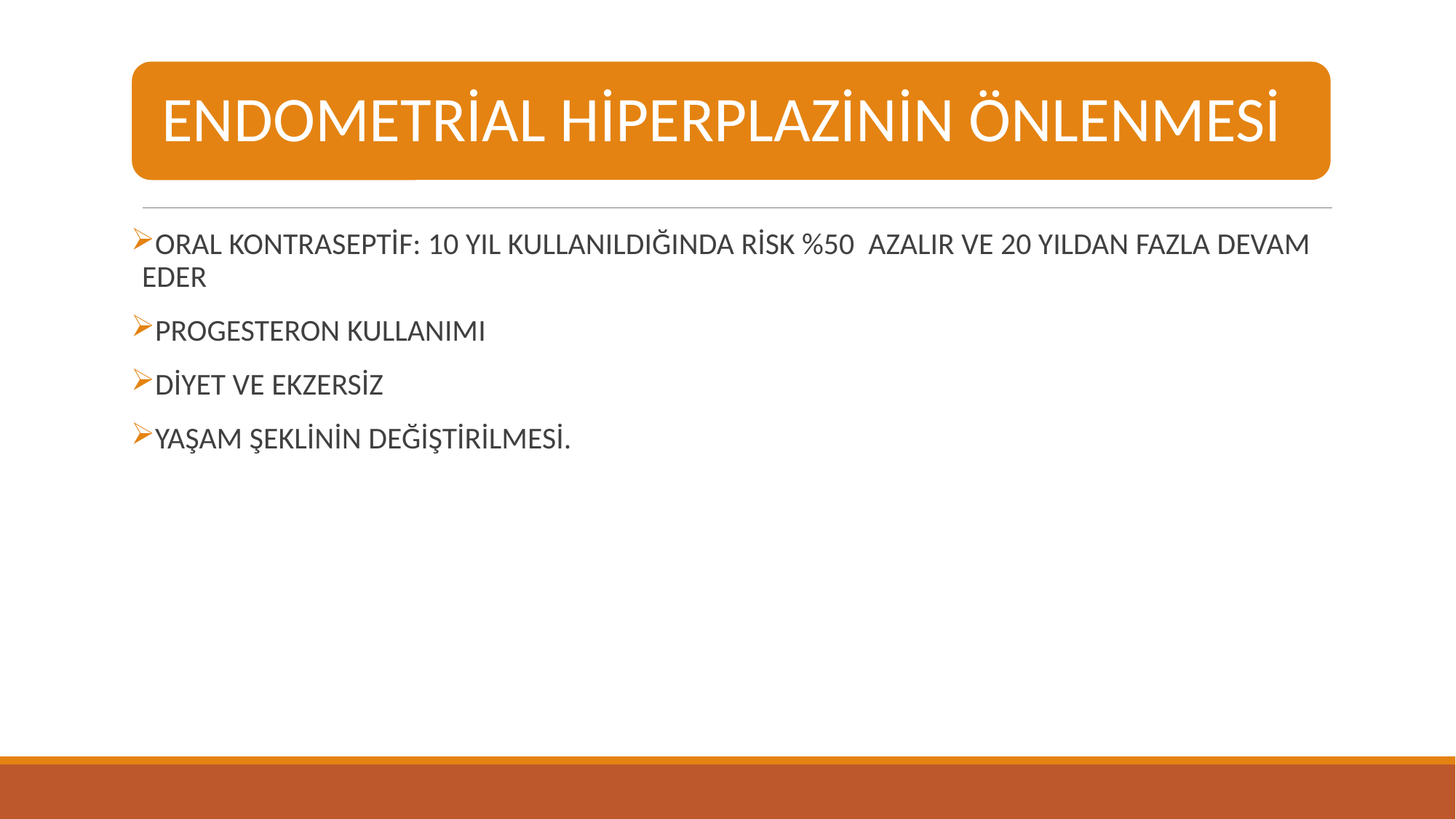

ENDOMETRİAL HİPERPLAZİNİN ÖNLENMESİ
ORAL KONTRASEPTİF: 10 YIL KULLANILDIĞINDA RİSK %50  AZALIR VE 20 YILDAN FAZLA DEVAM EDER
PROGESTERON KULLANIMI
DİYET VE EKZERSİZ
YAŞAM ŞEKLİNİN DEĞİŞTİRİLMESİ.